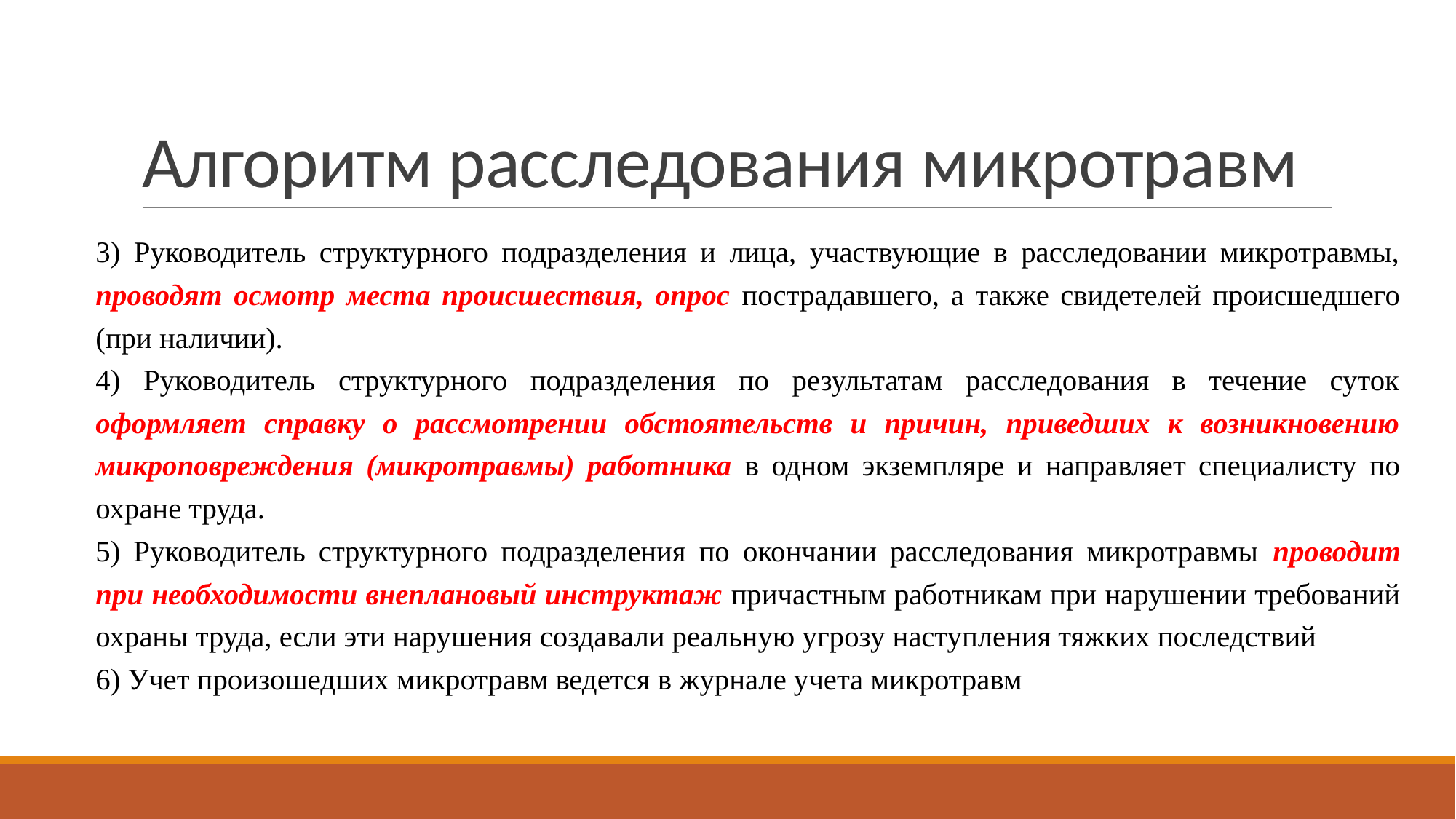

# Алгоритм расследования микротравм
3) Руководитель структурного подразделения и лица, участвующие в расследовании микротравмы, проводят осмотр места происшествия, опрос пострадавшего, а также свидетелей происшедшего (при наличии).
4) Руководитель структурного подразделения по результатам расследования в течение суток оформляет справку о рассмотрении обстоятельств и причин, приведших к возникновению микроповреждения (микротравмы) работника в одном экземпляре и направляет специалисту по охране труда.
5) Руководитель структурного подразделения по окончании расследования микротравмы проводит при необходимости внеплановый инструктаж причастным работникам при нарушении требований охраны труда, если эти нарушения создавали реальную угрозу наступления тяжких последствий
6) Учет произошедших микротравм ведется в журнале учета микротравм